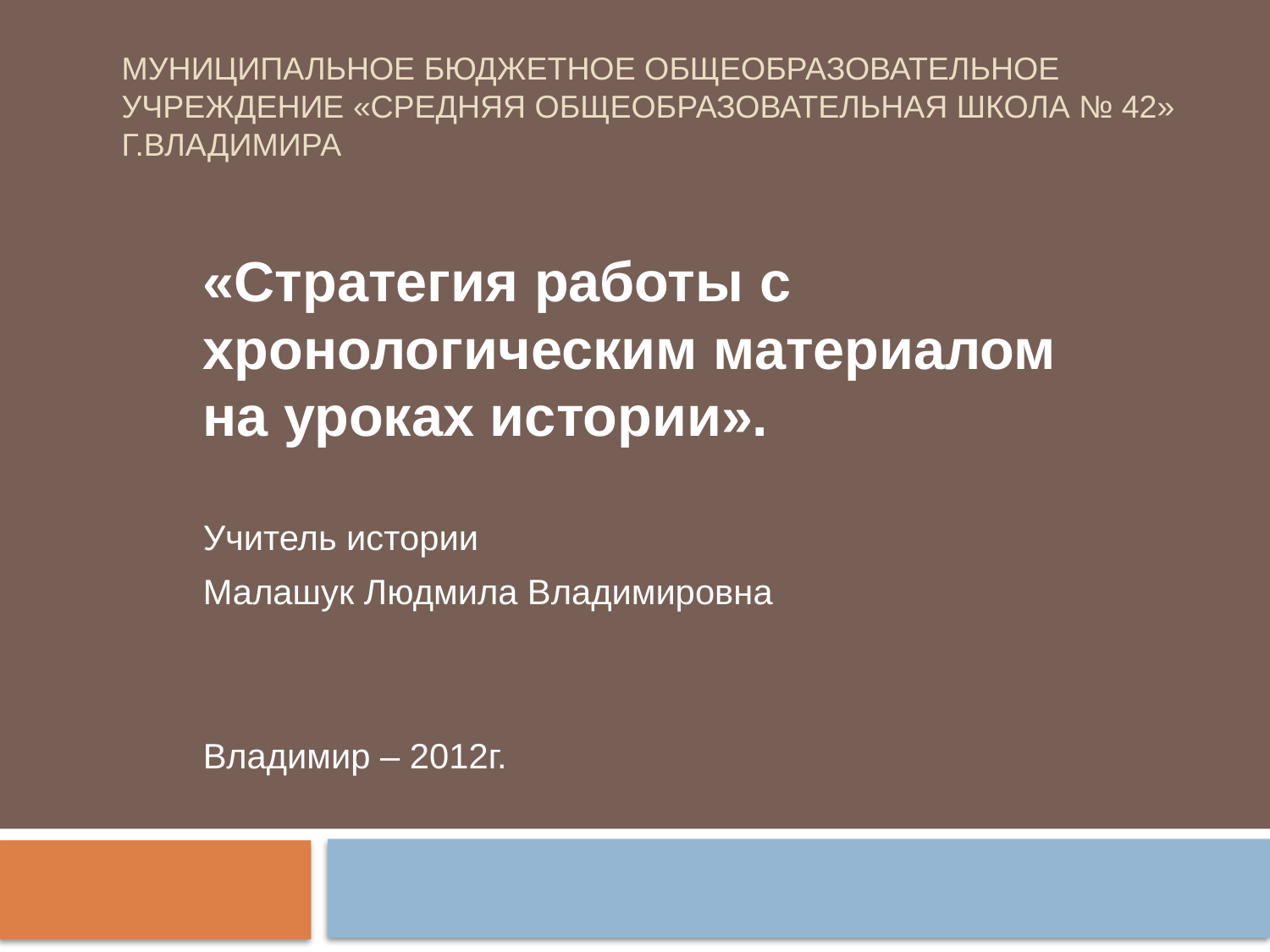

# Муниципальное бюджетное общеобразовательное учреждение «Средняя общеобразовательная школа № 42» г.Владимира
«Стратегия работы с хронологическим материалом на уроках истории».

Учитель истории
Малашук Людмила Владимировна

Владимир – 2012г.